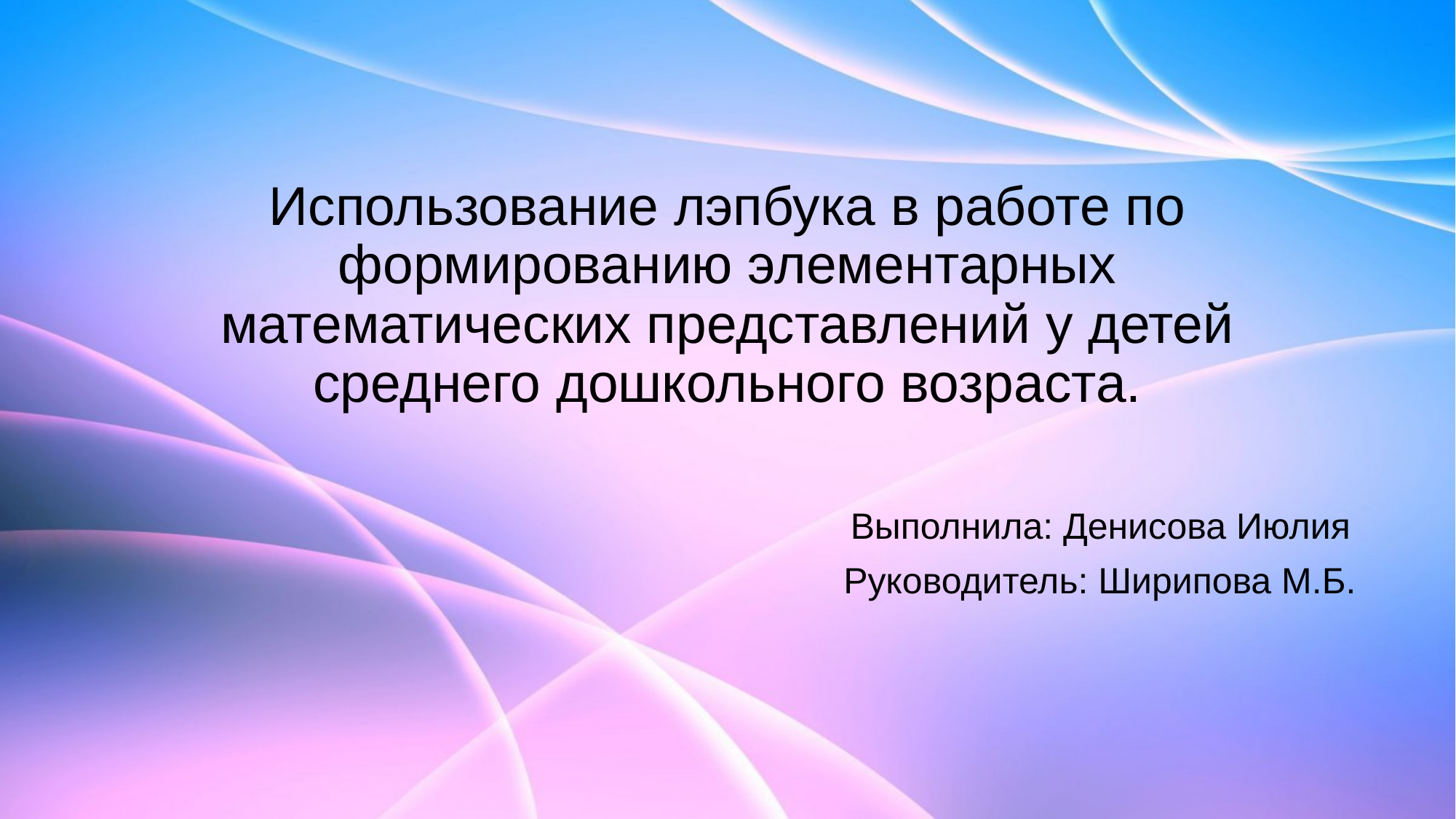

# Использование лэпбука в работе по формированию элементарных математических представлений у детей среднего дошкольного возраста.
Выполнила: Денисова Июлия
Руководитель: Ширипова М.Б.